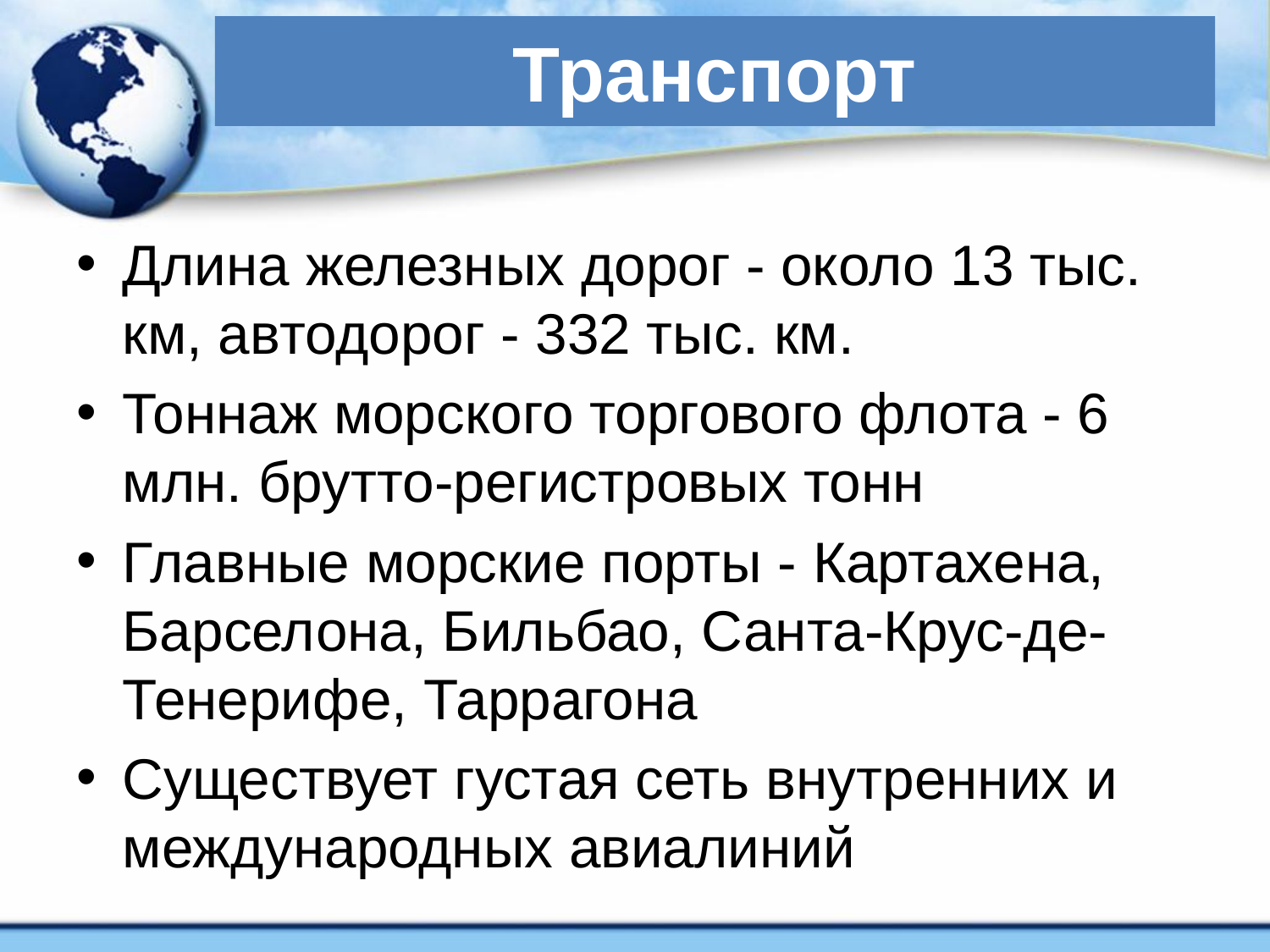

# Транспорт
Длина железных дорог - около 13 тыс. км, автодорог - 332 тыс. км.
Тоннаж морского торгового флота - 6 млн. брутто-регистровых тонн
Главные морские порты - Картахена, Барселона, Бильбао, Санта-Крус-де-Тенерифе, Таррагона
Существует густая сеть внутренних и международных авиалиний